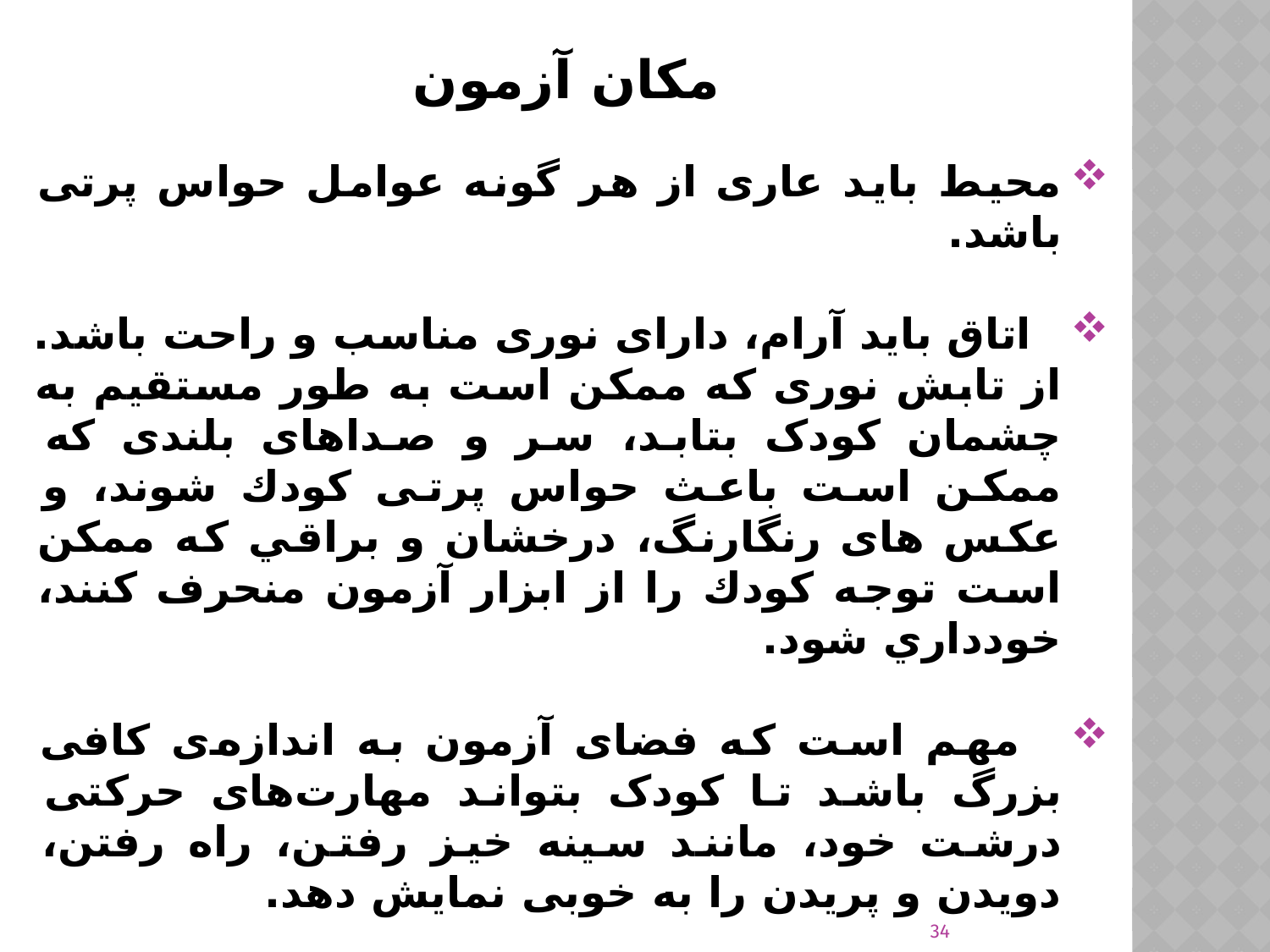

# مکان آزمون
محیط باید عاری از هر گونه عوامل حواس پرتی باشد.

  اتاق باید آرام، دارای نوری مناسب و راحت باشد. از تابش نوری که ممکن است به طور مستقیم به چشمان کودک بتابد، سر و صداهای بلندی که ممکن است باعث حواس پرتی كودك شوند، و عکس های رنگارنگ، درخشان و براقي که ممکن است توجه كودك را از ابزار آزمون منحرف کنند، خودداري شود.

  مهم است که فضای آزمون به اندازه‌ی کافی بزرگ باشد تا کودک بتواند مهارت‌های حرکتی درشت خود، مانند سینه خیز رفتن، راه رفتن، دویدن و پریدن را به خوبی نمایش دهد.

 علاوه بر این، اتاق باید دارای یک میز کوچک و دو صندلی برای اجرای برخي بخش‌هاي آزمون باشد. هنگام آزمون كودكان بزرگ تر كه از آن‌ها خواسته می شود از پله ها بالا و پایین بروند، باید مجموعه‌اي از پله‌های استاندارد به راحتي در دسترس باشد.

34